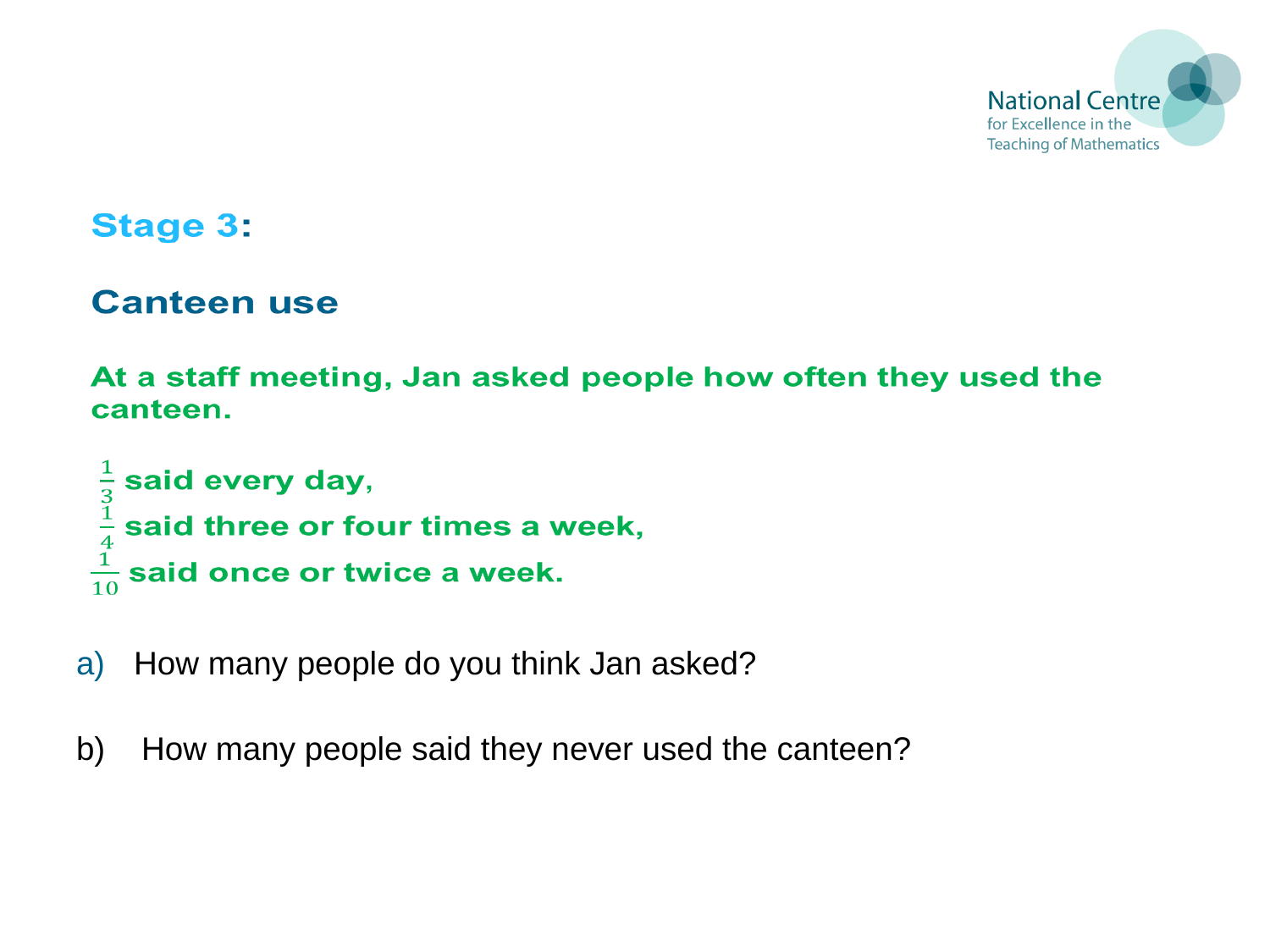

#
How many people do you think Jan asked?
b)    How many people said they never used the canteen?